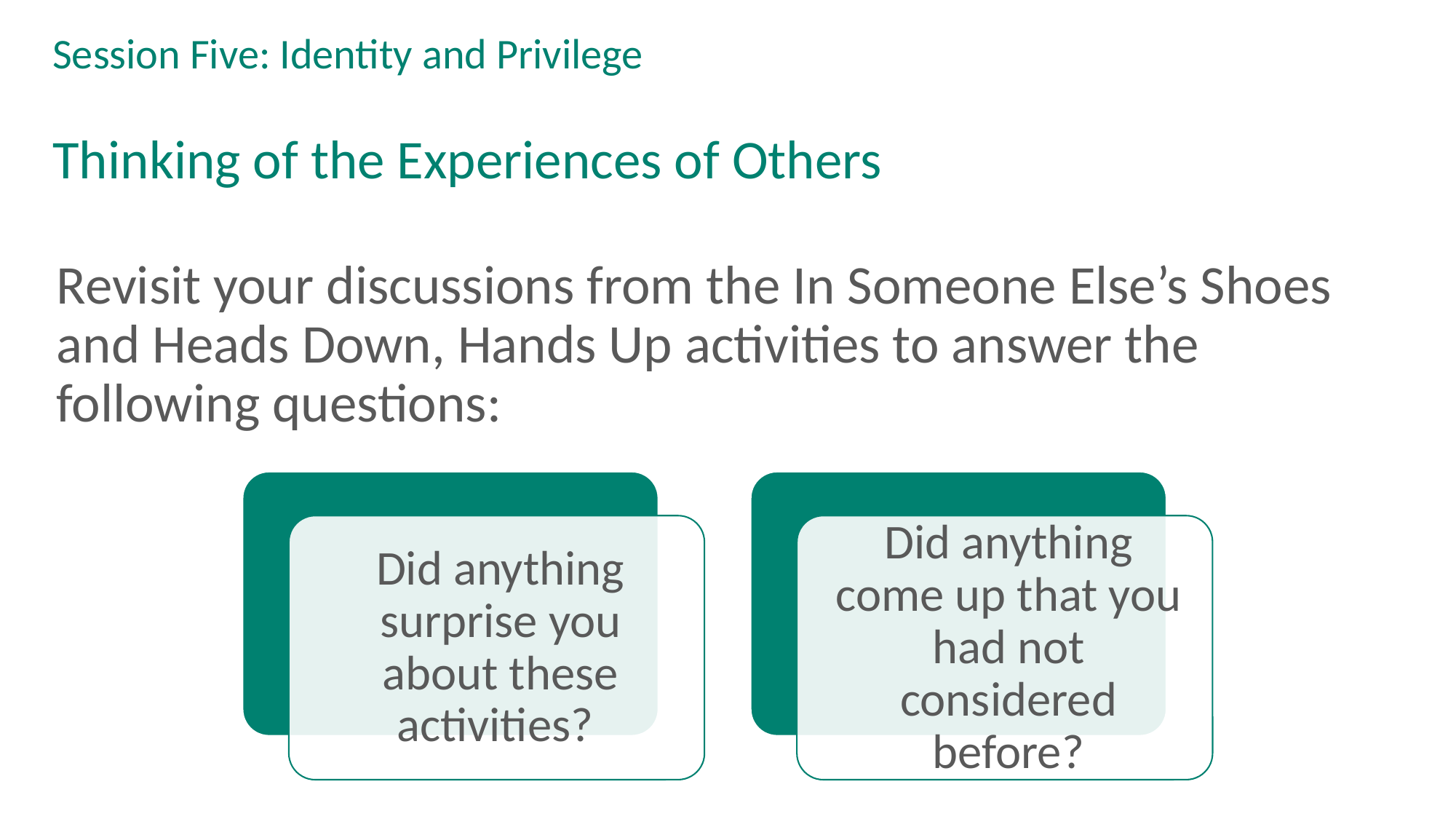

# Session Five: Identity and Privilege
Thinking of the Experiences of Others
Revisit your discussions from the In Someone Else’s Shoes and Heads Down, Hands Up activities to answer the following questions:
Did anything surprise you about these activities?
Did anything come up that you had not considered before?